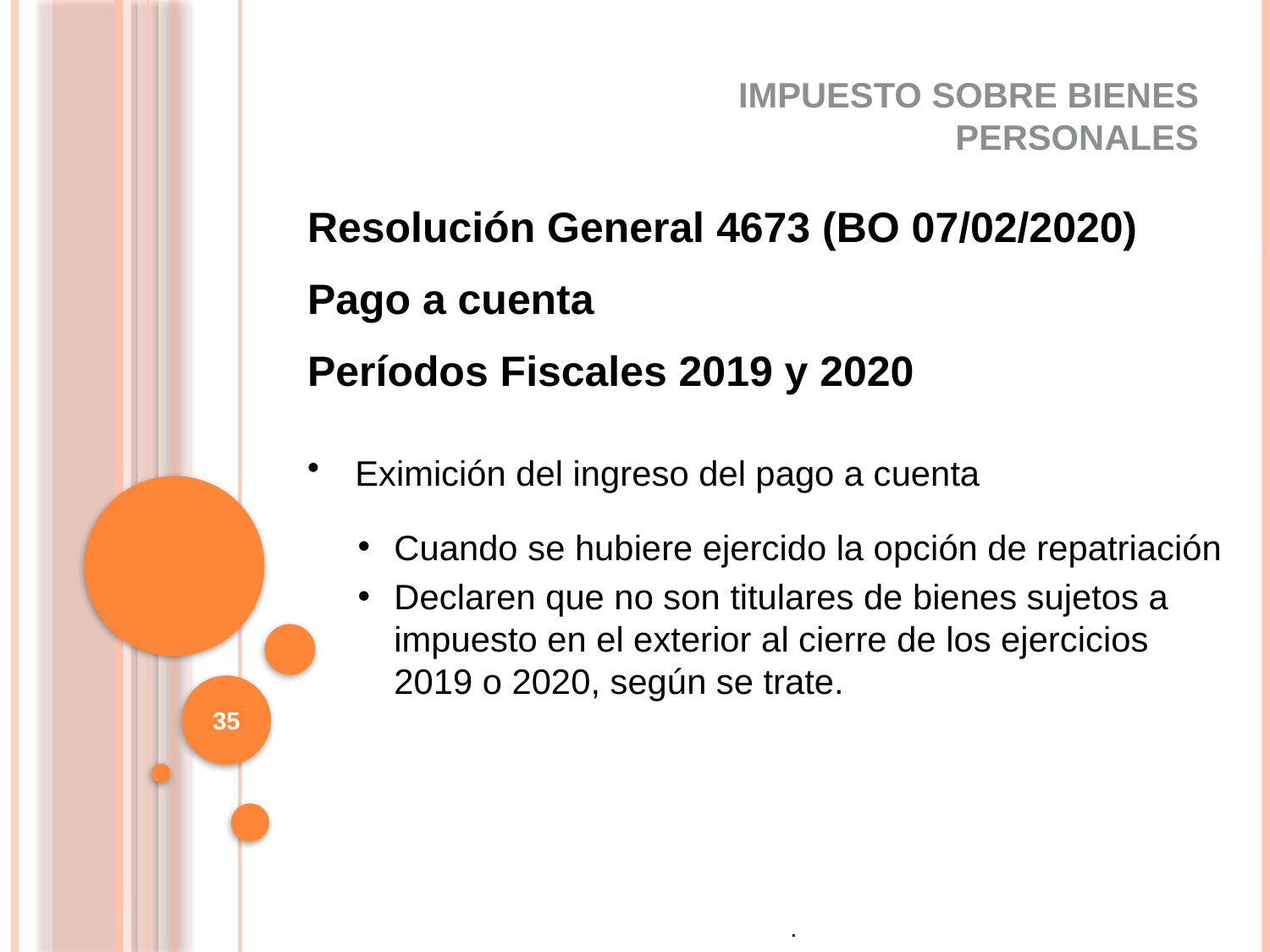

IMPUESTO SOBRE BIENES PERSONALES
Resolución General 4673 (BO 07/02/2020)
Pago a cuenta
Períodos Fiscales 2019 y 2020

Eximición del ingreso del pago a cuenta

Cuando se hubiere ejercido la opción de repatriación
Declaren que no son titulares de bienes sujetos a impuesto en el exterior al cierre de los ejercicios 2019 o 2020, según se trate.
35
.